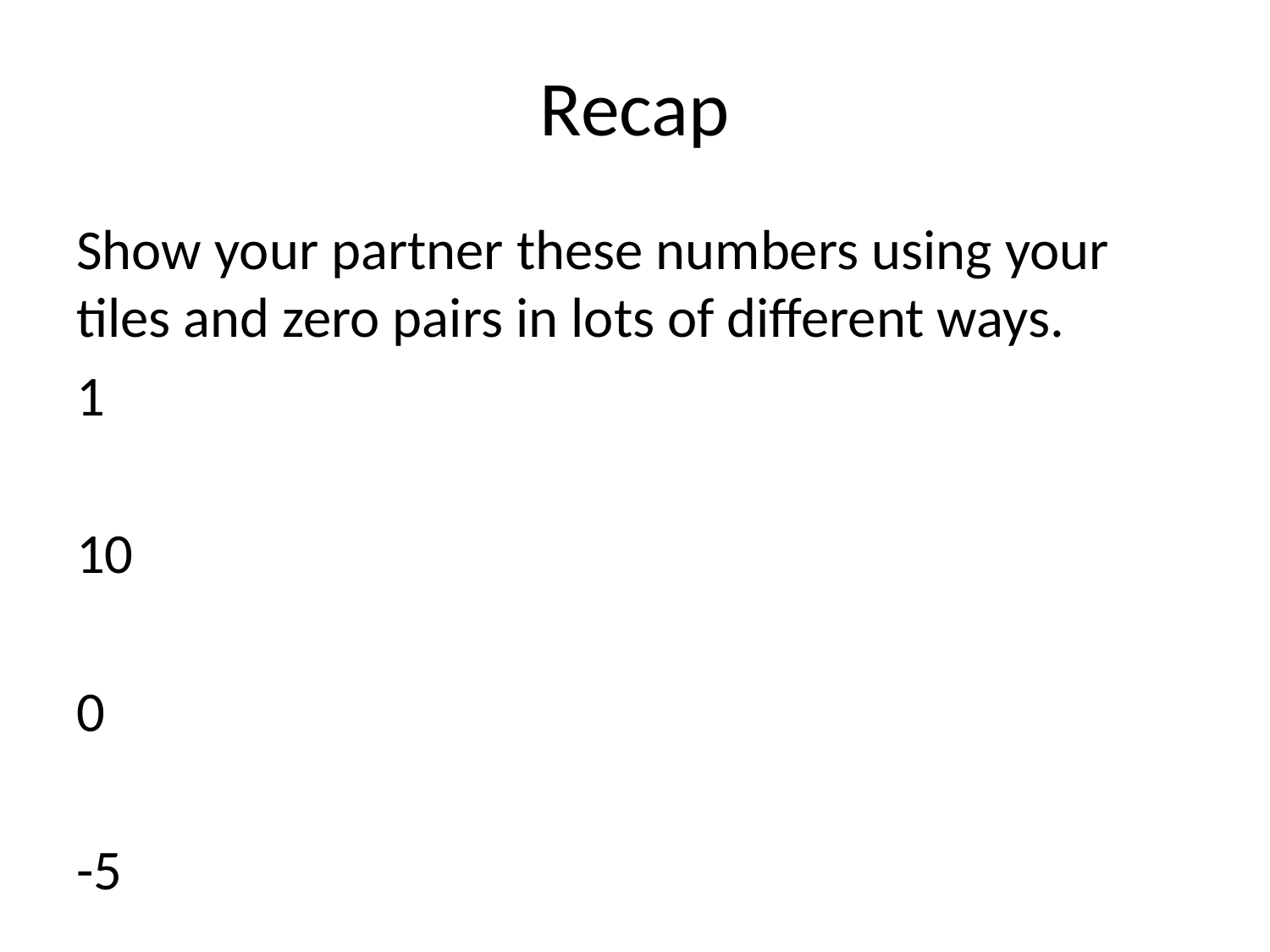

# Recap
Show your partner these numbers using your tiles and zero pairs in lots of different ways.
1

10

0

-5